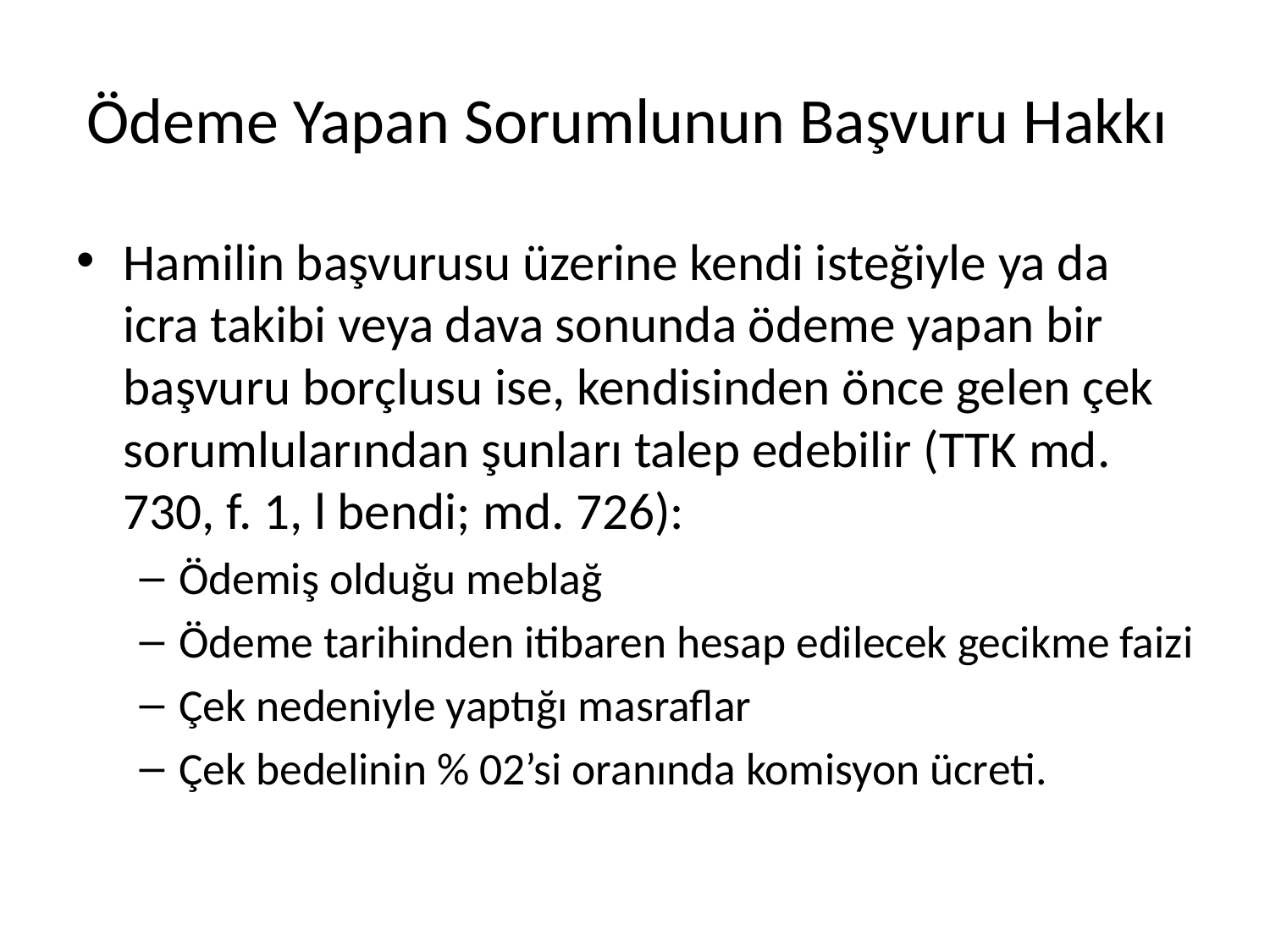

# Ödeme Yapan Sorumlunun Başvuru Hakkı
Hamilin başvurusu üzerine kendi isteğiyle ya da icra takibi veya dava sonunda ödeme yapan bir başvuru borçlusu ise, kendisinden önce gelen çek sorumlularından şunları talep edebilir (TTK md. 730, f. 1, l bendi; md. 726):
Ödemiş olduğu meblağ
Ödeme tarihinden itibaren hesap edilecek gecikme faizi
Çek nedeniyle yaptığı masraflar
Çek bedelinin % 02’si oranında komisyon ücreti.